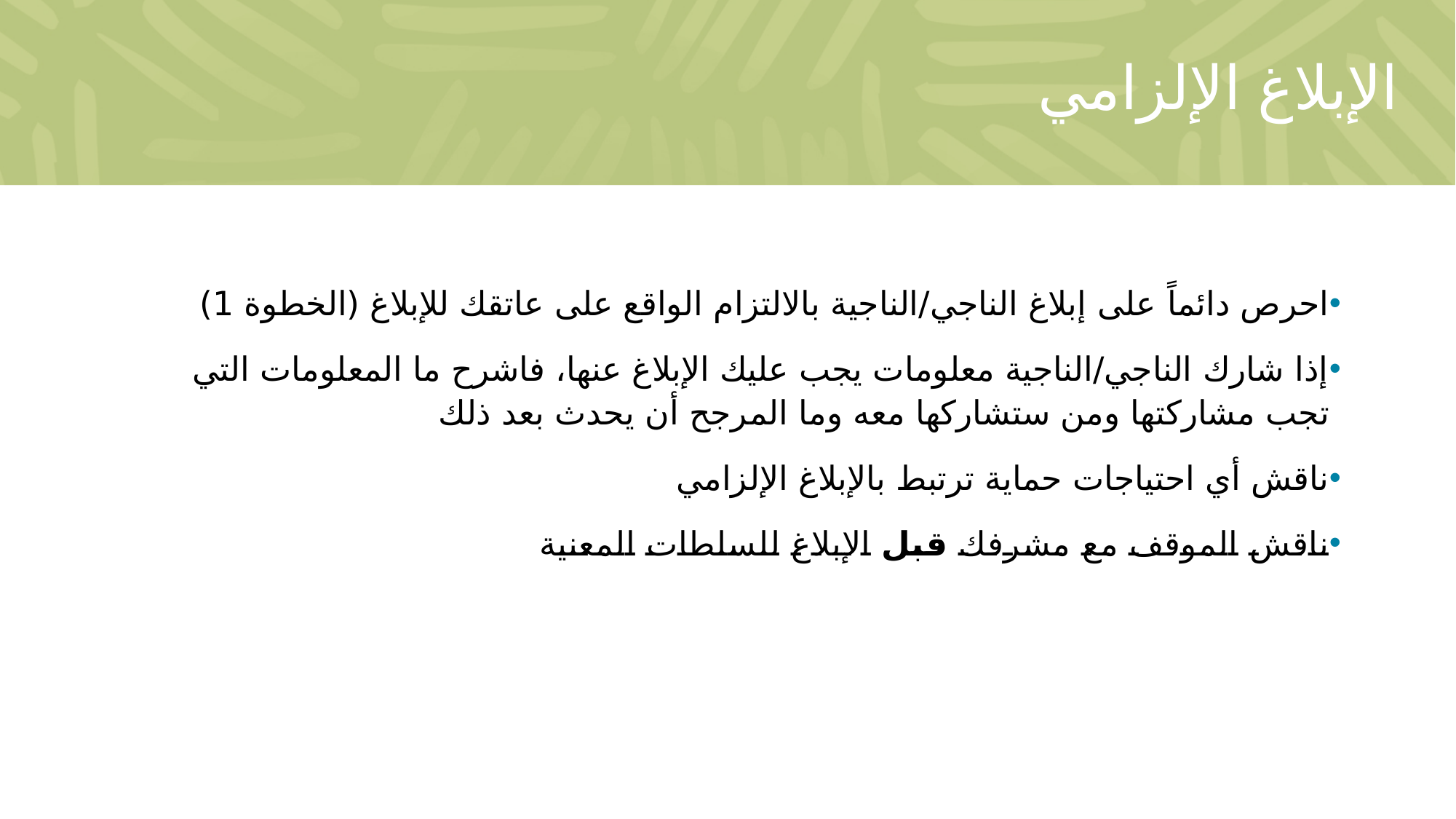

# الإبلاغ الإلزامي
احرص دائماً على إبلاغ الناجي/الناجية بالالتزام الواقع على عاتقك للإبلاغ (الخطوة 1)
إذا شارك الناجي/الناجية معلومات يجب عليك الإبلاغ عنها، فاشرح ما المعلومات التي تجب مشاركتها ومن ستشاركها معه وما المرجح أن يحدث بعد ذلك
ناقش أي احتياجات حماية ترتبط بالإبلاغ الإلزامي
ناقش الموقف مع مشرفك قبل الإبلاغ للسلطات المعنية